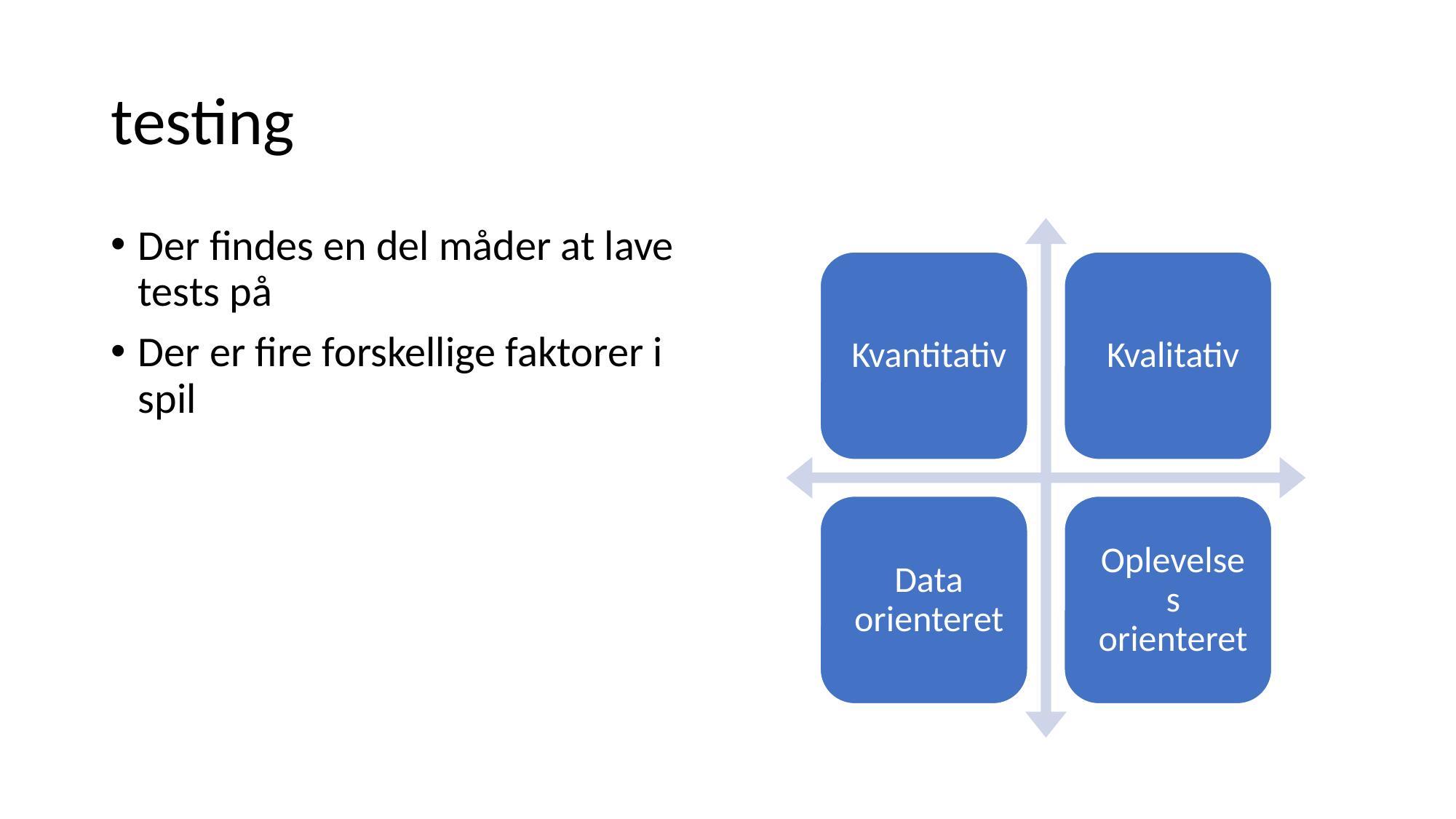

# testing
Der findes en del måder at lave tests på
Der er fire forskellige faktorer i spil

Kvantitativ
Kvalitativ
Data orienteret
Oplevelses orienteret